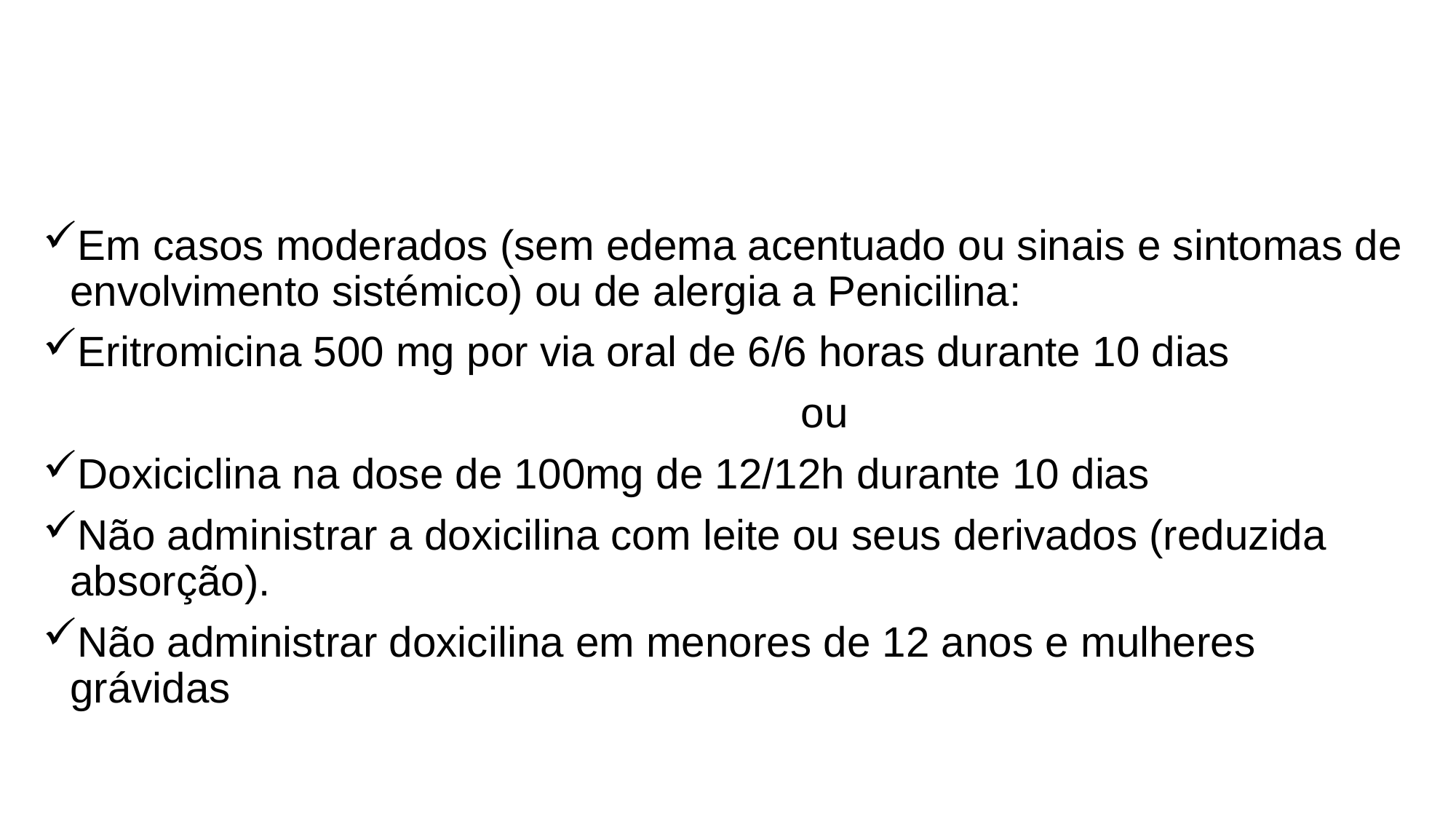

#
Em casos moderados (sem edema acentuado ou sinais e sintomas de envolvimento sistémico) ou de alergia a Penicilina:
Eritromicina 500 mg por via oral de 6/6 horas durante 10 dias
                ou
Doxiciclina na dose de 100mg de 12/12h durante 10 dias
Não administrar a doxicilina com leite ou seus derivados (reduzida absorção).
Não administrar doxicilina em menores de 12 anos e mulheres grávidas